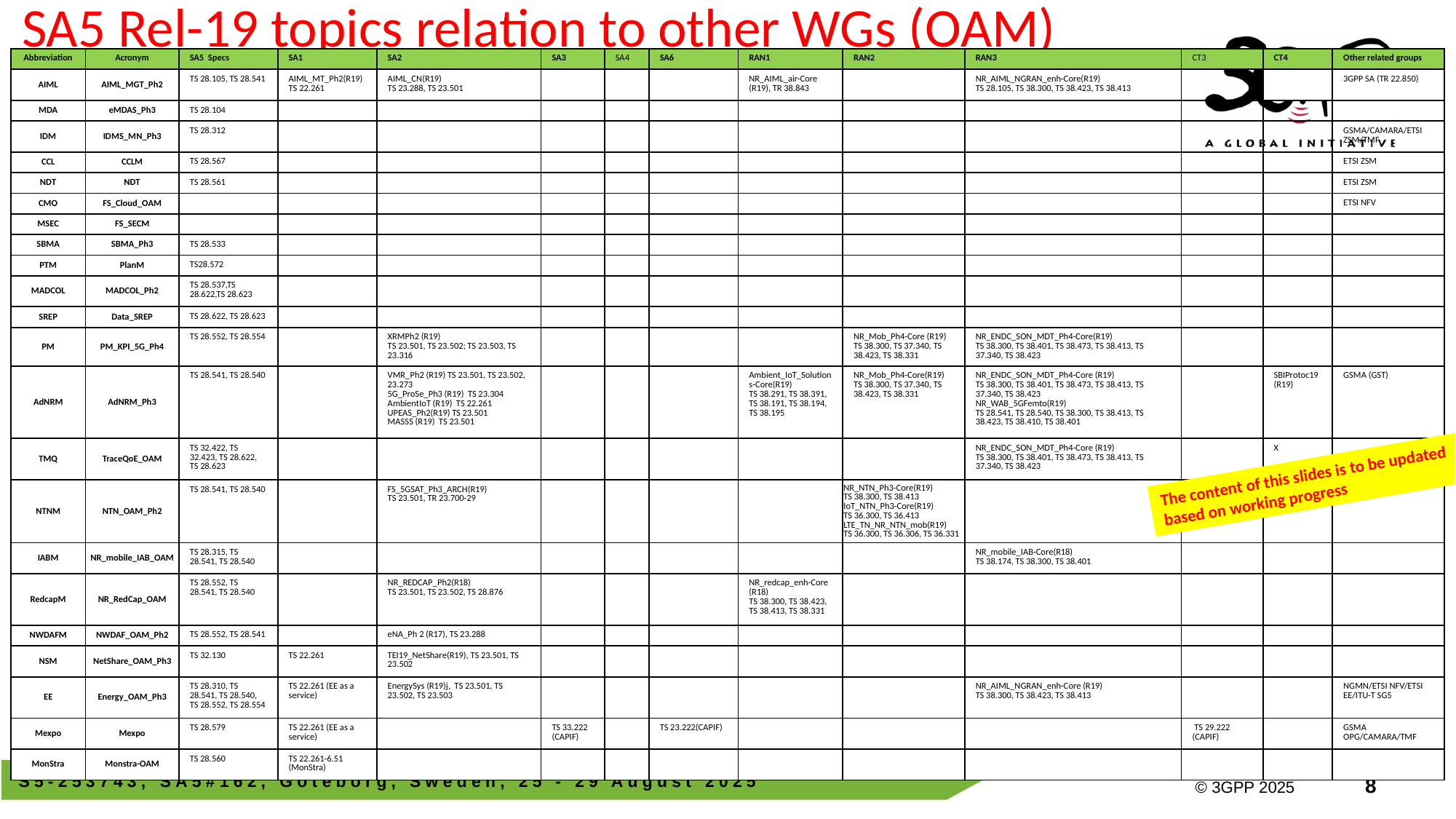

SA5 Rel-19 topics relation to other WGs (OAM)
| Abbreviation | Acronym | SA5 Specs | SA1 | SA2 | SA3 | SA4 | SA6 | RAN1 | RAN2 | RAN3 | CT3 | CT4 | Other related groups |
| --- | --- | --- | --- | --- | --- | --- | --- | --- | --- | --- | --- | --- | --- |
| AIML | AIML\_MGT\_Ph2 | TS 28.105, TS 28.541 | AIML\_MT\_Ph2(R19) TS 22.261 | AIML\_CN(R19) TS 23.288, TS 23.501 |  |  |  | NR\_AIML\_air-Core (R19), TR 38.843 |  | NR\_AIML\_NGRAN\_enh-Core(R19) TS 28.105, TS 38.300, TS 38.423, TS 38.413 |  |  | 3GPP SA (TR 22.850) |
| MDA | eMDAS\_Ph3 | TS 28.104 |  |  |  |  |  |  |  |  |  |  |  |
| IDM | IDMS\_MN\_Ph3 | TS 28.312 |  |  |  |  |  |  |  |  |  |  | GSMA/CAMARA/ETSI ZSM/TMF |
| CCL | CCLM | TS 28.567 |  |  |  |  |  |  |  |  |  |  | ETSI ZSM |
| NDT | NDT | TS 28.561 |  |  |  |  |  |  |  |  |  |  | ETSI ZSM |
| CMO | FS\_Cloud\_OAM |  |  |  |  |  |  |  |  |  |  |  | ETSI NFV |
| MSEC | FS\_SECM |  |  |  |  |  |  |  |  |  |  |  |  |
| SBMA | SBMA\_Ph3 | TS 28.533 |  |  |  |  |  |  |  |  |  |  |  |
| PTM | PlanM | TS28.572 |  |  |  |  |  |  |  |  |  |  |  |
| MADCOL | MADCOL\_Ph2 | TS 28.537,TS 28.622,TS 28.623 |  |  |  |  |  |  |  |  |  |  |  |
| SREP | Data\_SREP | TS 28.622, TS 28.623 |  |  |  |  |  |  |  |  |  |  |  |
| PM | PM\_KPI\_5G\_Ph4 | TS 28.552, TS 28.554 |  | XRMPh2 (R19) TS 23.501, TS 23.502; TS 23.503, TS 23.316 |  |  |  |  | NR\_Mob\_Ph4-Core (R19) TS 38.300, TS 37.340, TS 38.423, TS 38.331 | NR\_ENDC\_SON\_MDT\_Ph4-Core(R19) TS 38.300, TS 38.401, TS 38.473, TS 38.413, TS 37.340, TS 38.423 |  |  |  |
| AdNRM | AdNRM\_Ph3 | TS 28.541, TS 28.540 |  | VMR\_Ph2 (R19) TS 23.501, TS 23.502, 23.273 5G\_ProSe\_Ph3 (R19) TS 23.304 AmbientIoT (R19) TS 22.261 UPEAS\_Ph2(R19) TS 23.501 MASSS (R19) TS 23.501 |  |  |  | Ambient\_IoT\_Solutions-Core(R19) TS 38.291, TS 38.391, TS 38.191, TS 38.194, TS 38.195 | NR\_Mob\_Ph4-Core(R19) TS 38.300, TS 37.340, TS 38.423, TS 38.331 | NR\_ENDC\_SON\_MDT\_Ph4-Core (R19) TS 38.300, TS 38.401, TS 38.473, TS 38.413, TS 37.340, TS 38.423 NR\_WAB\_5GFemto(R19) TS 28.541, TS 28.540, TS 38.300, TS 38.413, TS 38.423, TS 38.410, TS 38.401 |  | SBIProtoc19 (R19) | GSMA (GST) |
| TMQ | TraceQoE\_OAM | TS 32.422, TS 32.423, TS 28.622, TS 28.623 |  |  |  |  |  |  |  | NR\_ENDC\_SON\_MDT\_Ph4-Core (R19) TS 38.300, TS 38.401, TS 38.473, TS 38.413, TS 37.340, TS 38.423 |  | X |  |
| NTNM | NTN\_OAM\_Ph2 | TS 28.541, TS 28.540 |  | FS\_5GSAT\_Ph3\_ARCH(R19) TS 23.501, TR 23.700-29 |  |  |  |  | NR\_NTN\_Ph3-Core(R19) TS 38.300, TS 38.413 IoT\_NTN\_Ph3-Core(R19) TS 36.300, TS 36.413 LTE\_TN\_NR\_NTN\_mob(R19) TS 36.300, TS 36.306, TS 36.331 |  |  |  |  |
| IABM | NR\_mobile\_IAB\_OAM | TS 28.315, TS 28.541, TS 28.540 |  |  |  |  |  |  |  | NR\_mobile\_IAB-Core(R18) TS 38.174, TS 38.300, TS 38.401 |  |  |  |
| RedcapM | NR\_RedCap\_OAM | TS 28.552, TS 28.541, TS 28.540 |  | NR\_REDCAP\_Ph2(R18) TS 23.501, TS 23.502, TS 28.876 |  |  |  | NR\_redcap\_enh-Core (R18) TS 38.300, TS 38.423, TS 38.413, TS 38.331 |  |  |  |  |  |
| NWDAFM | NWDAF\_OAM\_Ph2 | TS 28.552, TS 28.541 |  | eNA\_Ph 2 (R17), TS 23.288 |  |  |  |  |  |  |  |  |  |
| NSM | NetShare\_OAM\_Ph3 | TS 32.130 | TS 22.261 | TEI19\_NetShare(R19), TS 23.501, TS 23.502 |  |  |  |  |  |  |  |  |  |
| EE | Energy\_OAM\_Ph3 | TS 28.310, TS 28.541, TS 28.540, TS 28.552, TS 28.554 | TS 22.261 (EE as a service) | EnergySys (R19)j, TS 23.501, TS 23.502, TS 23.503 |  |  |  |  |  | NR\_AIML\_NGRAN\_enh-Core (R19) TS 38.300, TS 38.423, TS 38.413 |  |  | NGMN/ETSI NFV/ETSI EE/ITU-T SG5 |
| Mexpo | Mexpo | TS 28.579 | TS 22.261 (EE as a service) |  | TS 33.222 (CAPIF) |  | TS 23.222(CAPIF) |  |  |  | TS 29.222 (CAPIF) |  | GSMA OPG/CAMARA/TMF |
| MonStra | Monstra-OAM | TS 28.560 | TS 22.261-6.51 (MonStra) |  |  |  |  |  |  |  |  |  |  |
The content of this slides is to be updated based on working progress